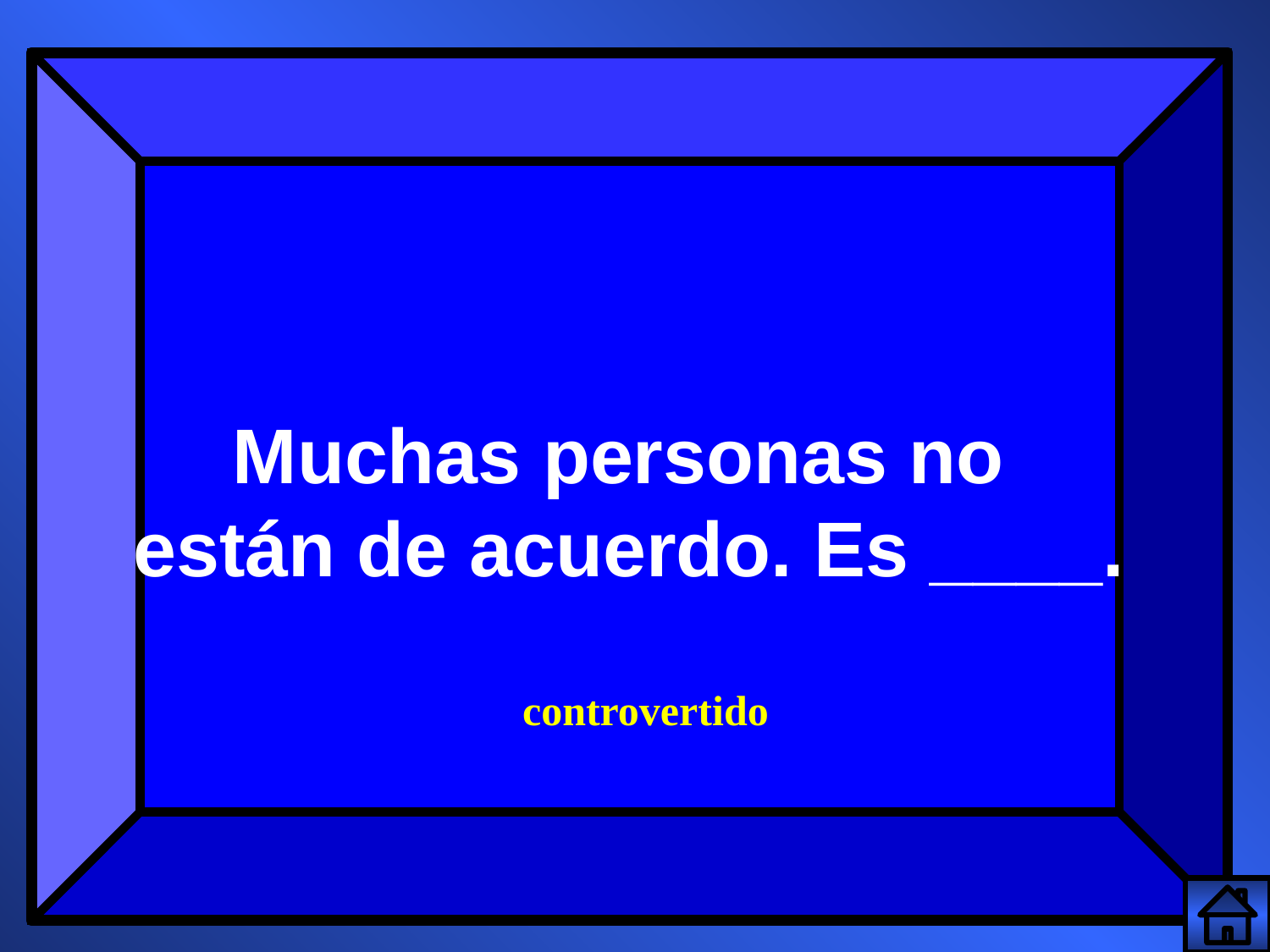

Muchas personas no
están de acuerdo. Es ____.

controvertido